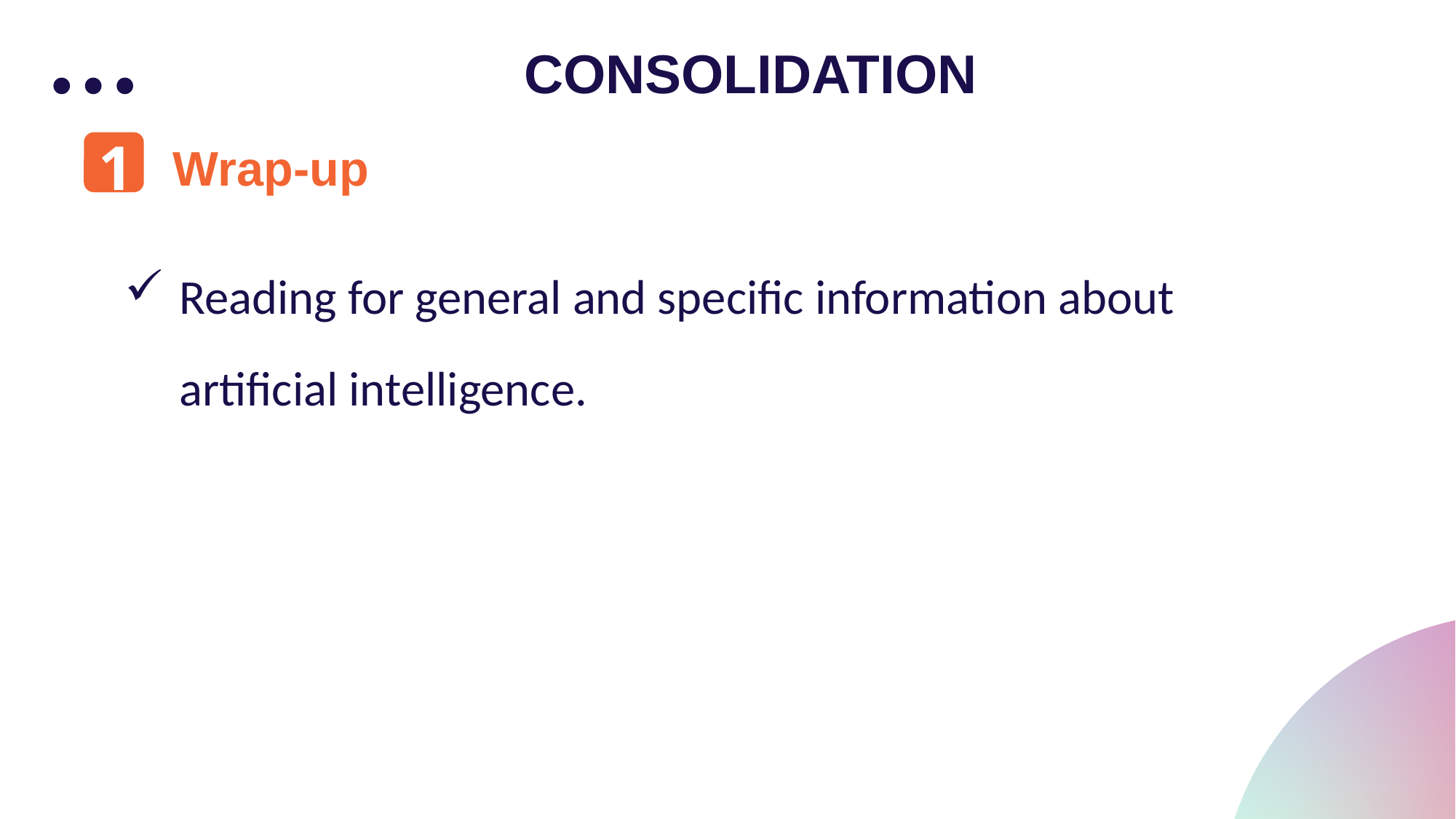

CONSOLIDATION
1

Wrap-up
Reading for general and specific information about artificial intelligence.